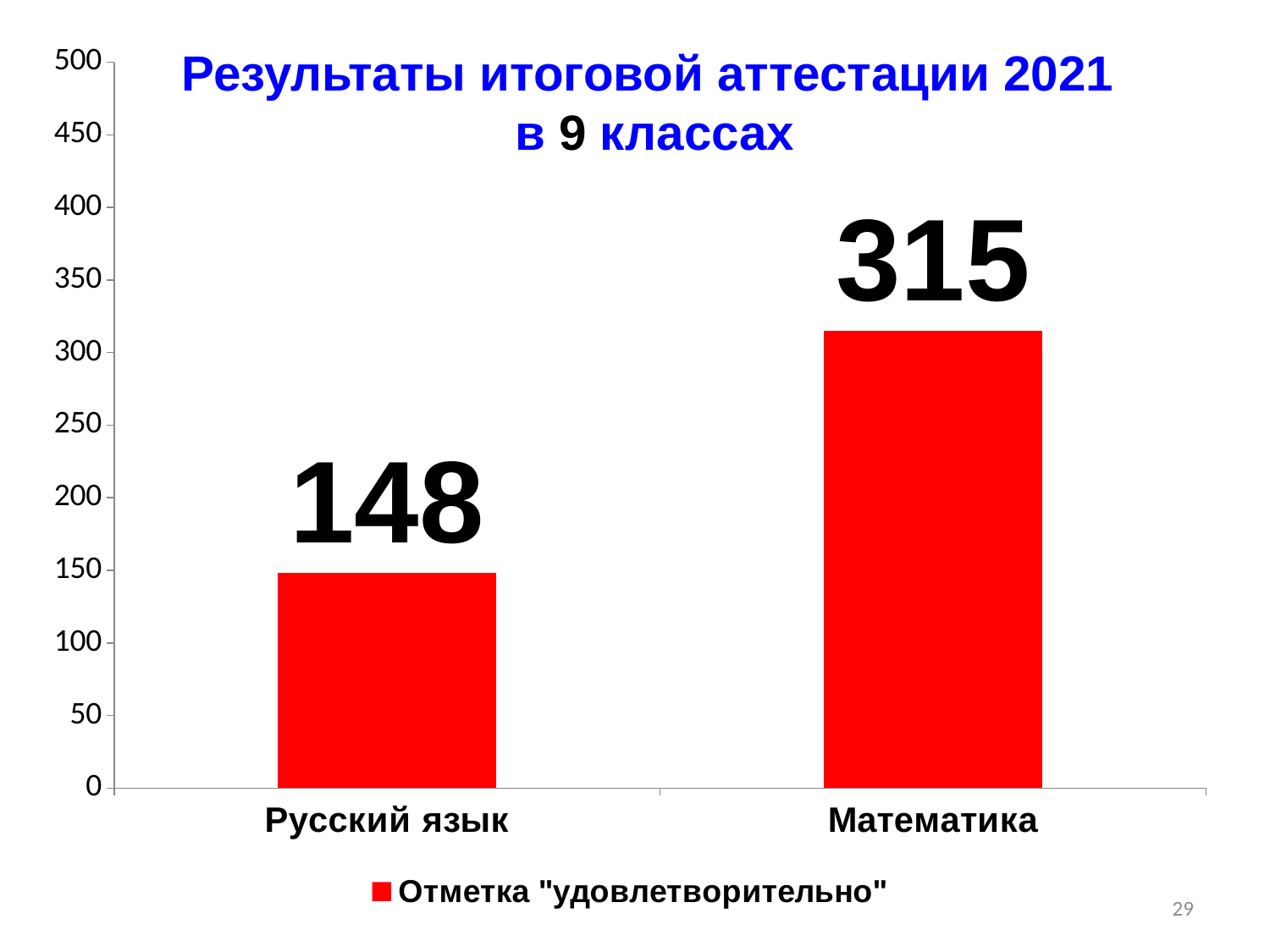

### Chart

| Category | Отметка "удовлетворительно" |
|---|---|
| Русский язык | 148.0 |
| Математика | 315.0 |
Результаты итоговой аттестации 2021
в 9 классах
29